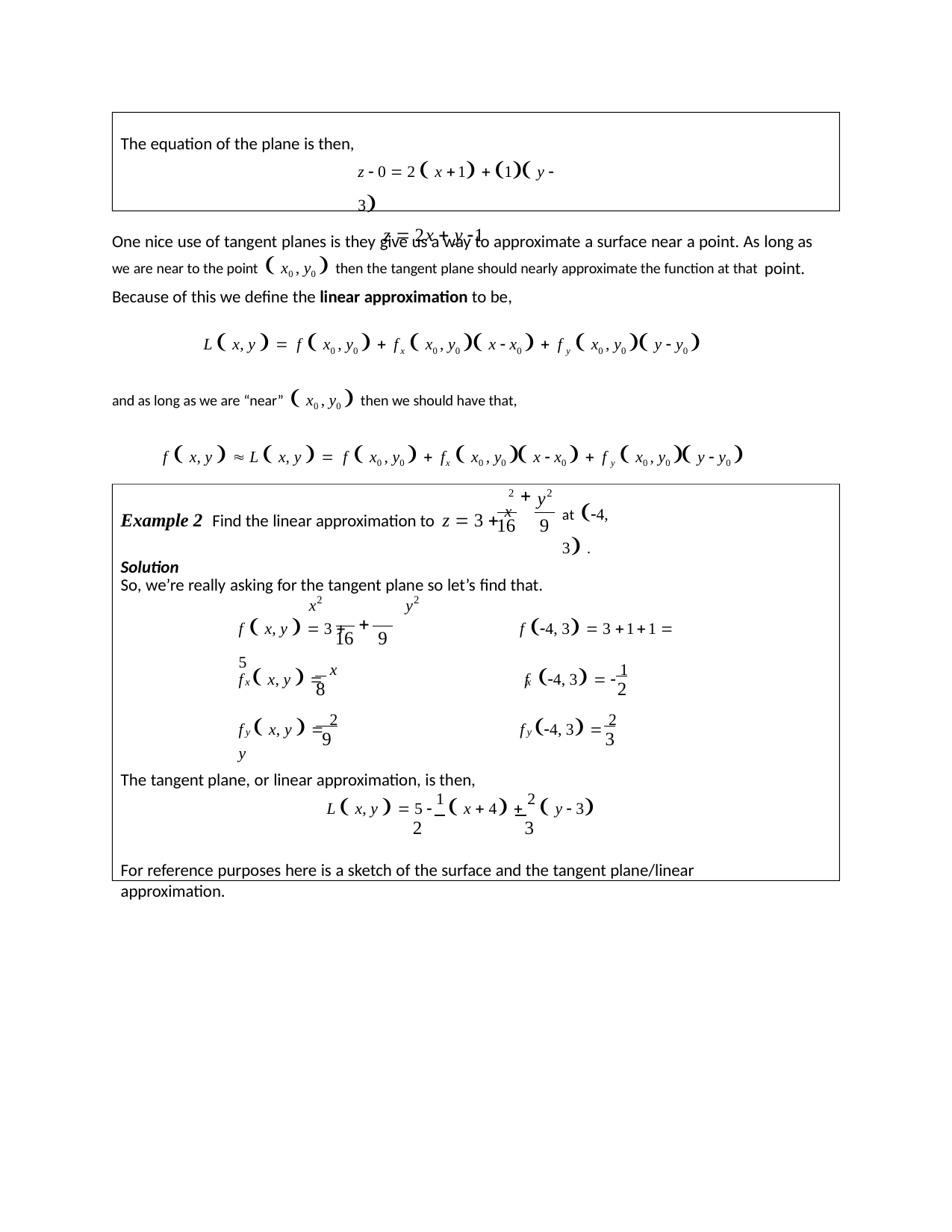

The equation of the plane is then,
z − 0 = 2 ( x +1) + (1)( y − 3)
z = 2x + y −1
One nice use of tangent planes is they give us a way to approximate a surface near a point. As long as
we are near to the point ( x0 , y0 ) then the tangent plane should nearly approximate the function at that  point. Because of this we define the linear approximation to be,

L ( x, y ) =  f ( x0 , y0 ) + fx  ( x0 , y0 )( x − x0 ) + f y  ( x0 , y0 )( y − y0 )
and as long as we are “near” ( x0 , y0 ) then we should have that,
f ( x, y ) ≈ L ( x, y ) = f ( x0 , y0 ) + fx ( x0 , y0 )( x − x0 ) + f y ( x0 , y0 )( y − y0 )

2
2
y
at  (−4, 3) .
Example 2 Find the linear approximation to z = 3 + x
16	9

Solution
So, we’re really asking for the tangent plane so let’s find that.
x2	y2
f ( x, y ) = 3 +	f (−4, 3) = 3 +1+1 = 5
+
16	9

f  ( x, y ) = x	f  (−4, 3) = − 1
x	x
8	2

f  ( x, y ) = 2 y
f  (−4, 3) = 2
y
y
9
3

The tangent plane, or linear approximation, is then,
L ( x, y ) = 5 − 1 ( x + 4) + 2 ( y − 3)
2	3

For reference purposes here is a sketch of the surface and the tangent plane/linear approximation.